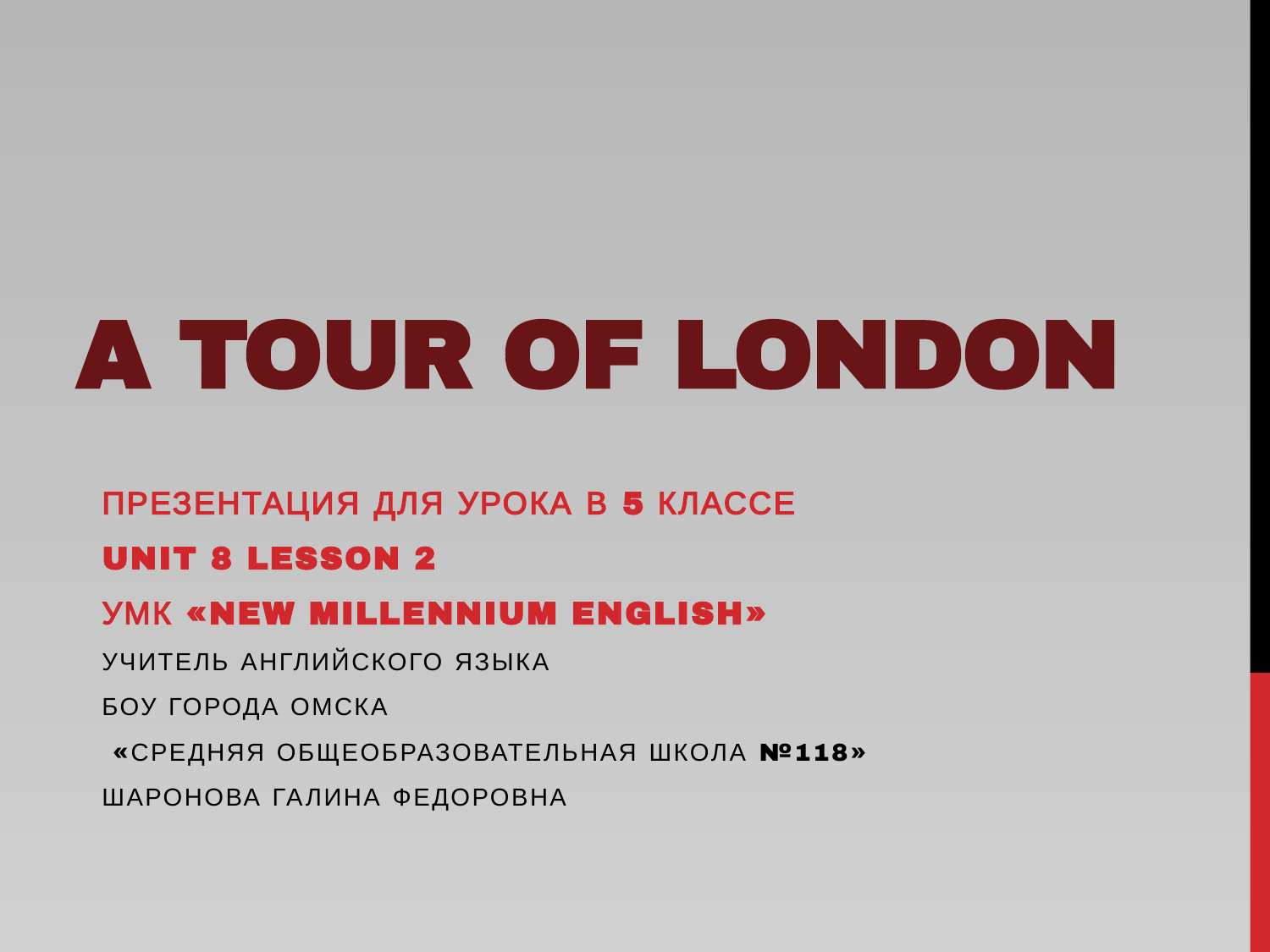

# A tour of London
Презентация для урока в 5 классе
Unit 8 lesson 2
УМК «New millennium English»
Учитель английского языка
БОУ города Омска
 «Средняя общеобразовательная школа №118»
Шаронова Галина Федоровна